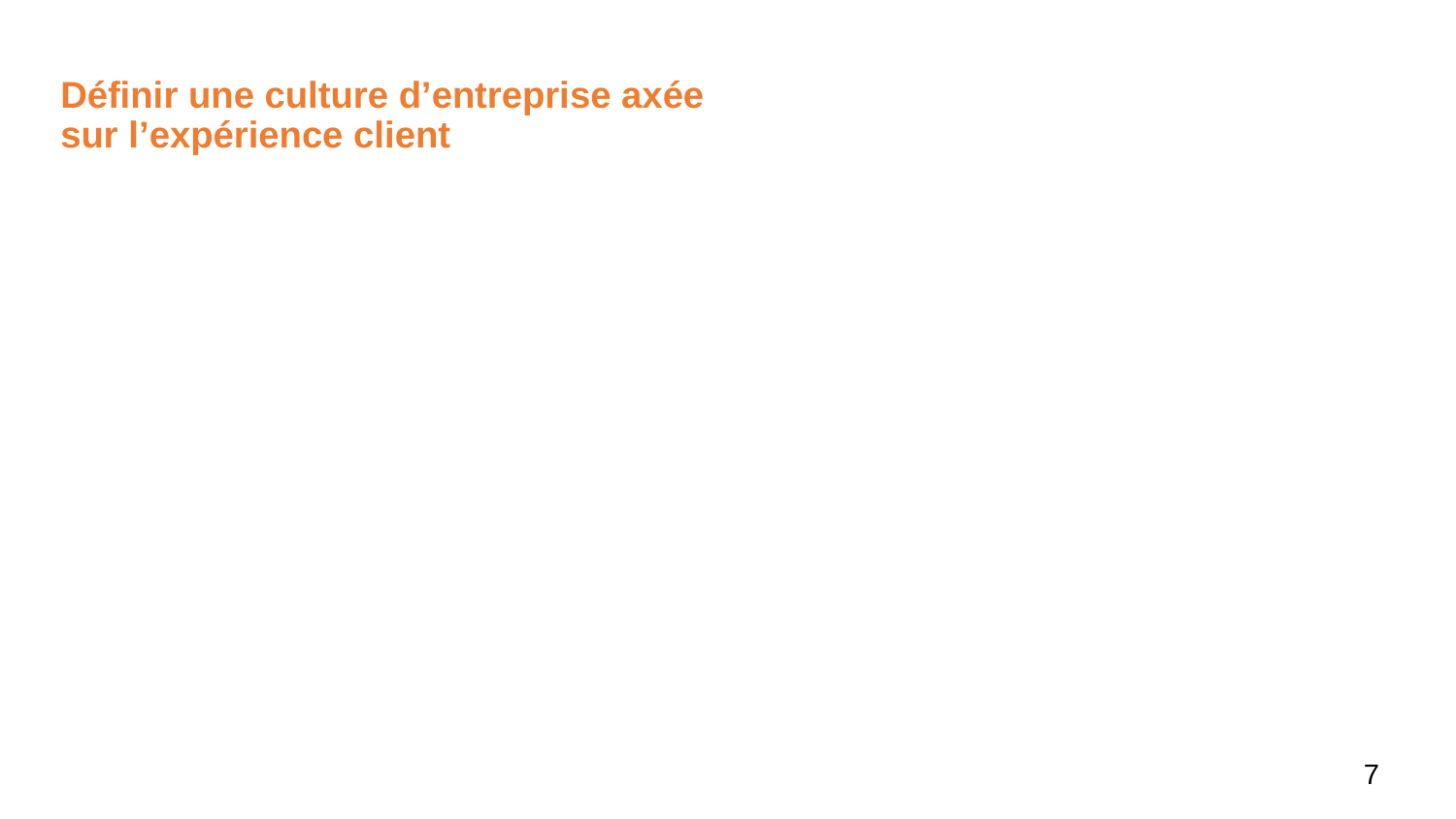

# Définir une culture d’entreprise axée
sur l’expérience client

7